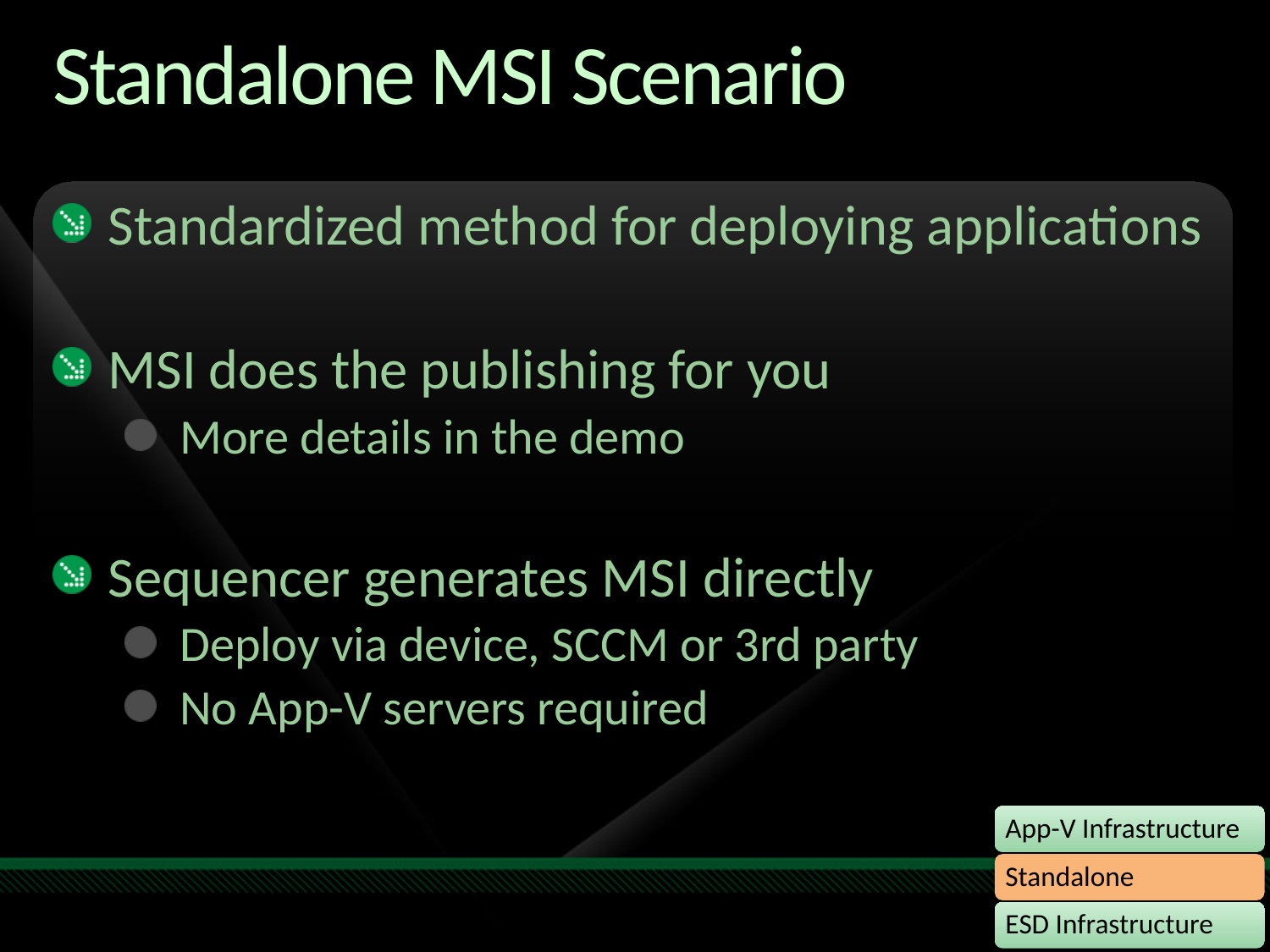

# Standalone MSI Scenario

Standardized method for deploying applications

MSI does the publishing for you
More details in the demo

Sequencer generates MSI directly
Deploy via device, SCCM or 3rd party
No App-V servers required

App-V Infrastructure
Standalone
ESD Infrastructure